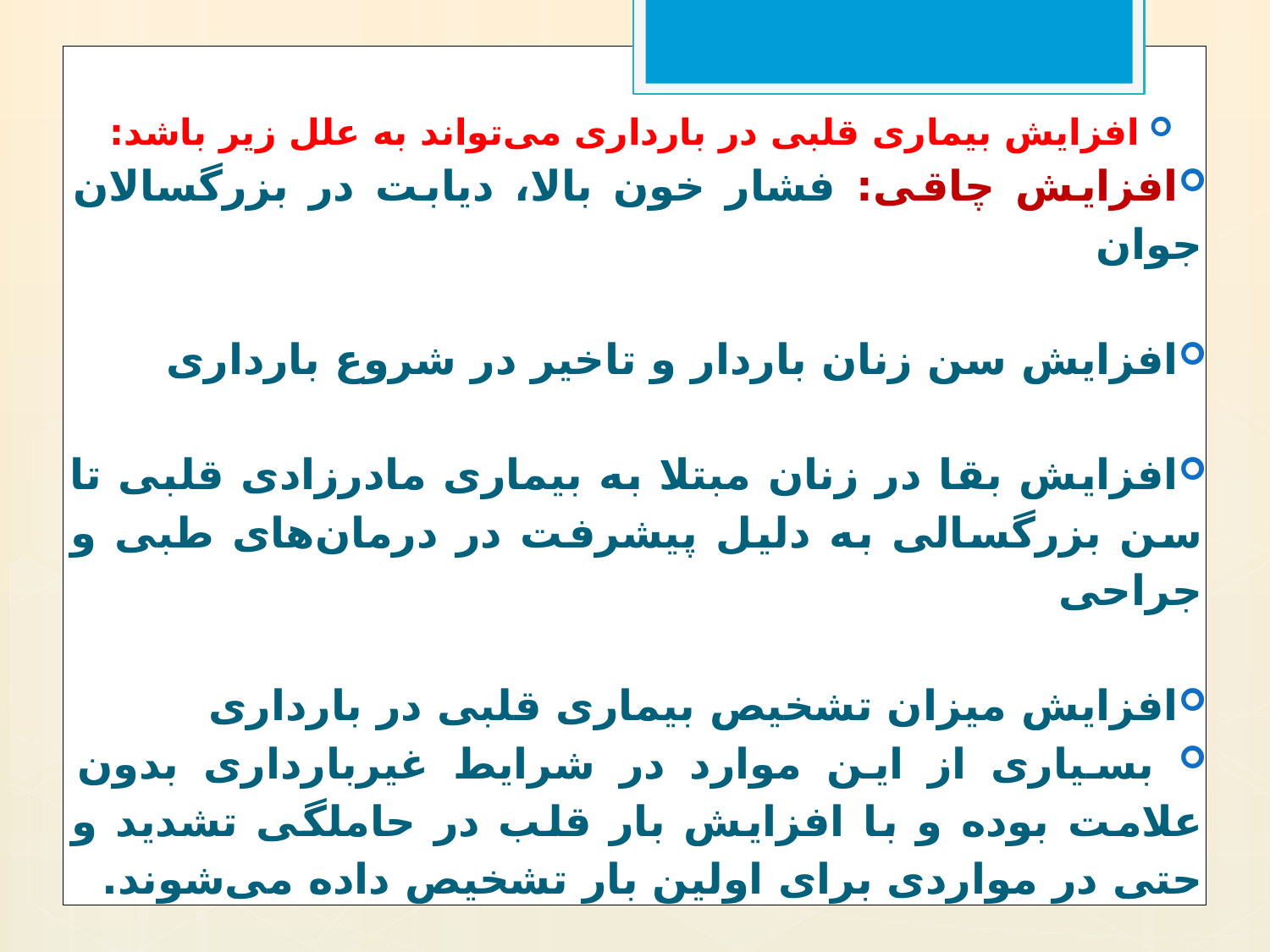

افزایش بیماری قلبی در بارداری می‌تواند به علل زیر باشد:
افزایش چاقی: فشار خون بالا، دیابت در بزرگسالان جوان

افزایش سن زنان باردار و تاخیر در شروع بارداری

افزایش بقا در زنان مبتلا به بیماری مادرزادی قلبی تا سن بزرگسالی به دلیل پیشرفت در درمان‌های طبی و جراحی

افزایش میزان تشخیص بیماری قلبی در بارداری
 بسیاری از این موارد در شرایط غیربارداری بدون علامت بوده و با افزایش بار قلب در حاملگی تشدید و حتی در مواردی برای اولین بار تشخیص داده می‌شوند.